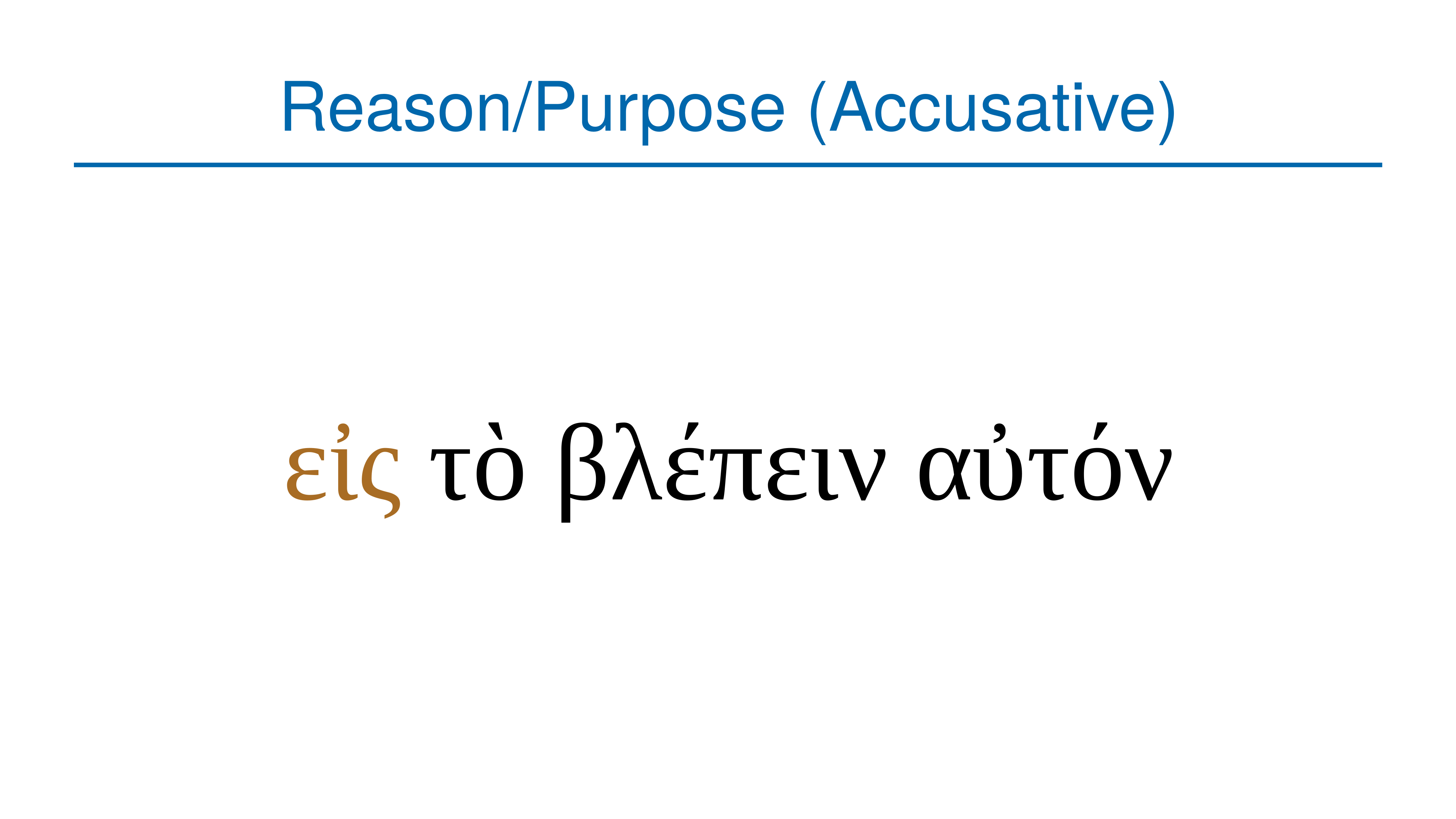

# Reason/Purpose (Accusative)
εἰς τὸ βλέπειν αὐτόν